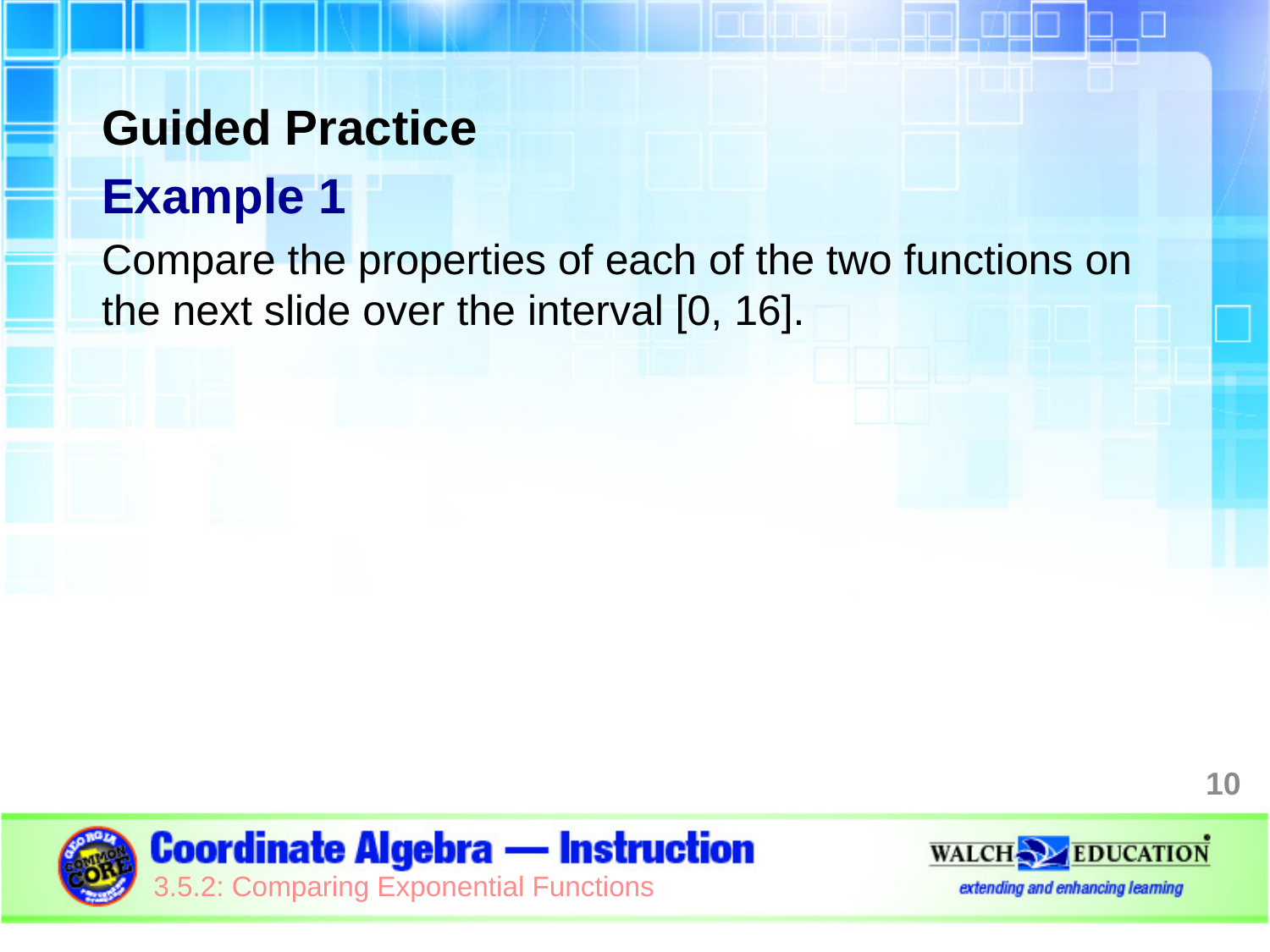

Guided Practice
Example 1
Compare the properties of each of the two functions on the next slide over the interval [0, 16].

10
3.5.2: Comparing Exponential Functions